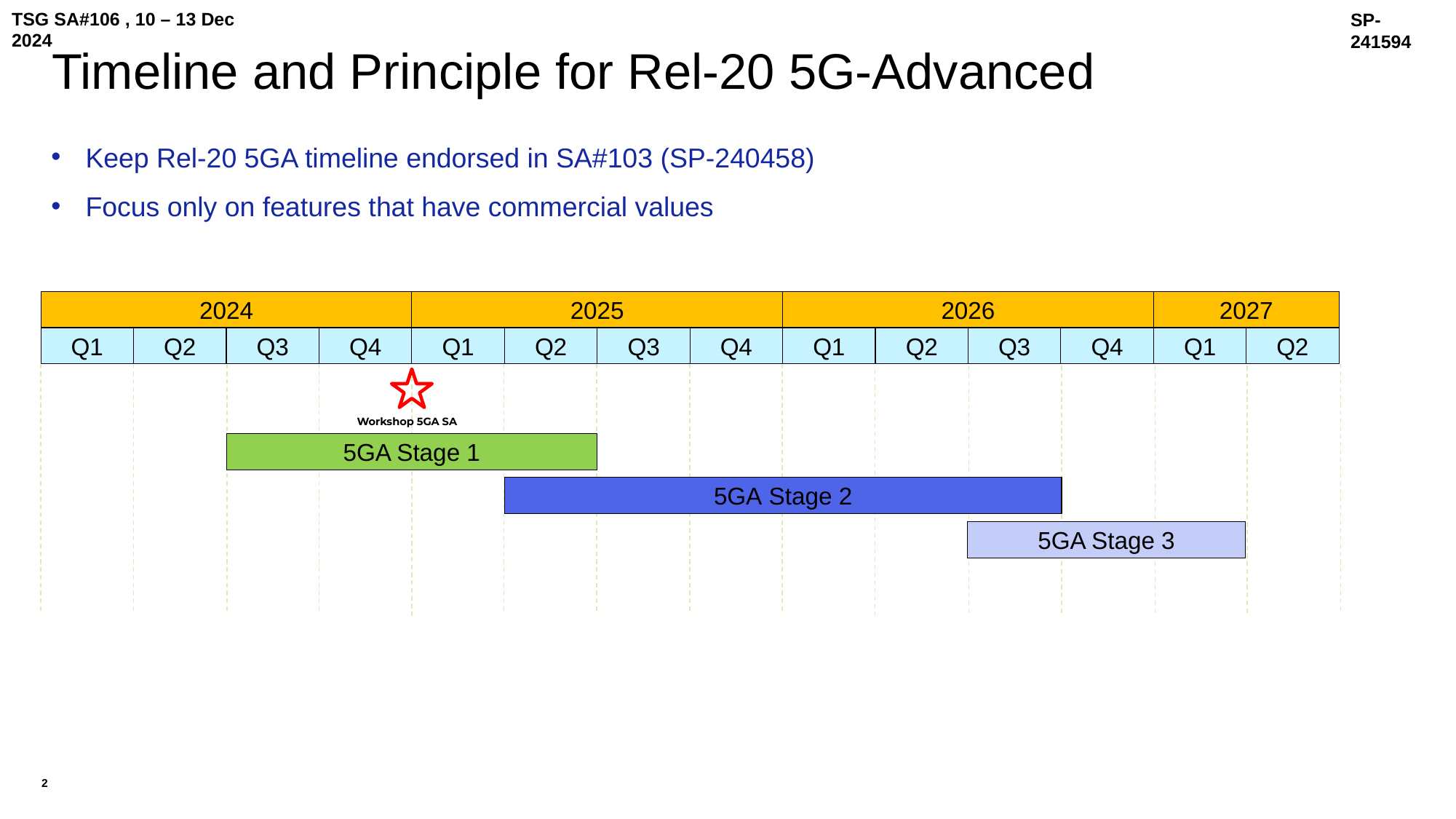

TSG SA#106 , 10 – 13 Dec 2024
SP-241594
Timeline and Principle for Rel-20 5G-Advanced
Keep Rel-20 5GA timeline endorsed in SA#103 (SP-240458)
Focus only on features that have commercial values
2024
2025
2026
2027
Q1
Q2
Q3
Q4
Q1
Q2
Q3
Q4
Q1
Q2
Q3
Q4
Q1
Q2

Workshop 5GA SA
5GA Stage 1
5GA Stage 2
5GA Stage 3